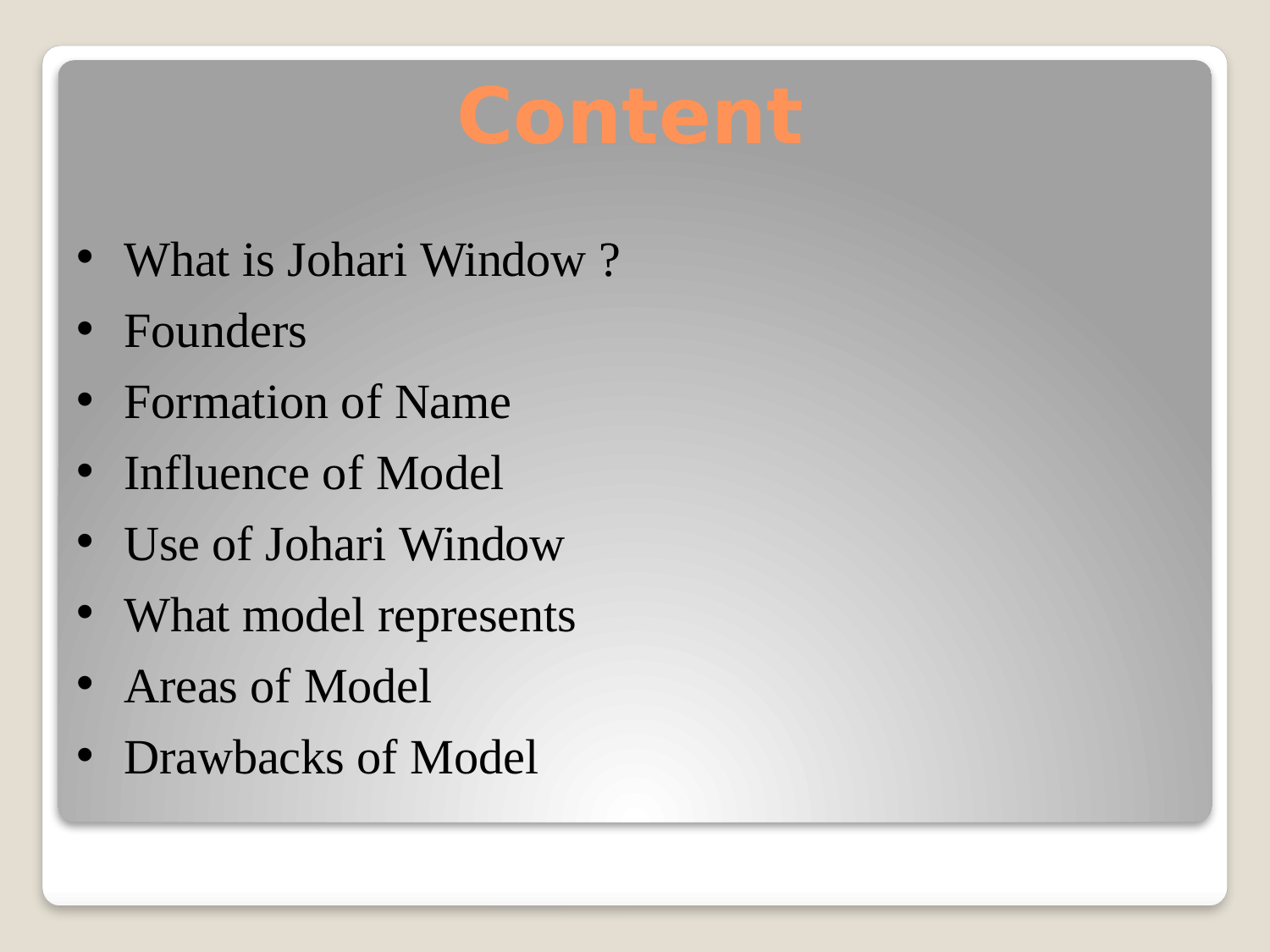

# Content
What is Johari Window ?
Founders
Formation of Name
Influence of Model
Use of Johari Window
What model represents
Areas of Model
Drawbacks of Model